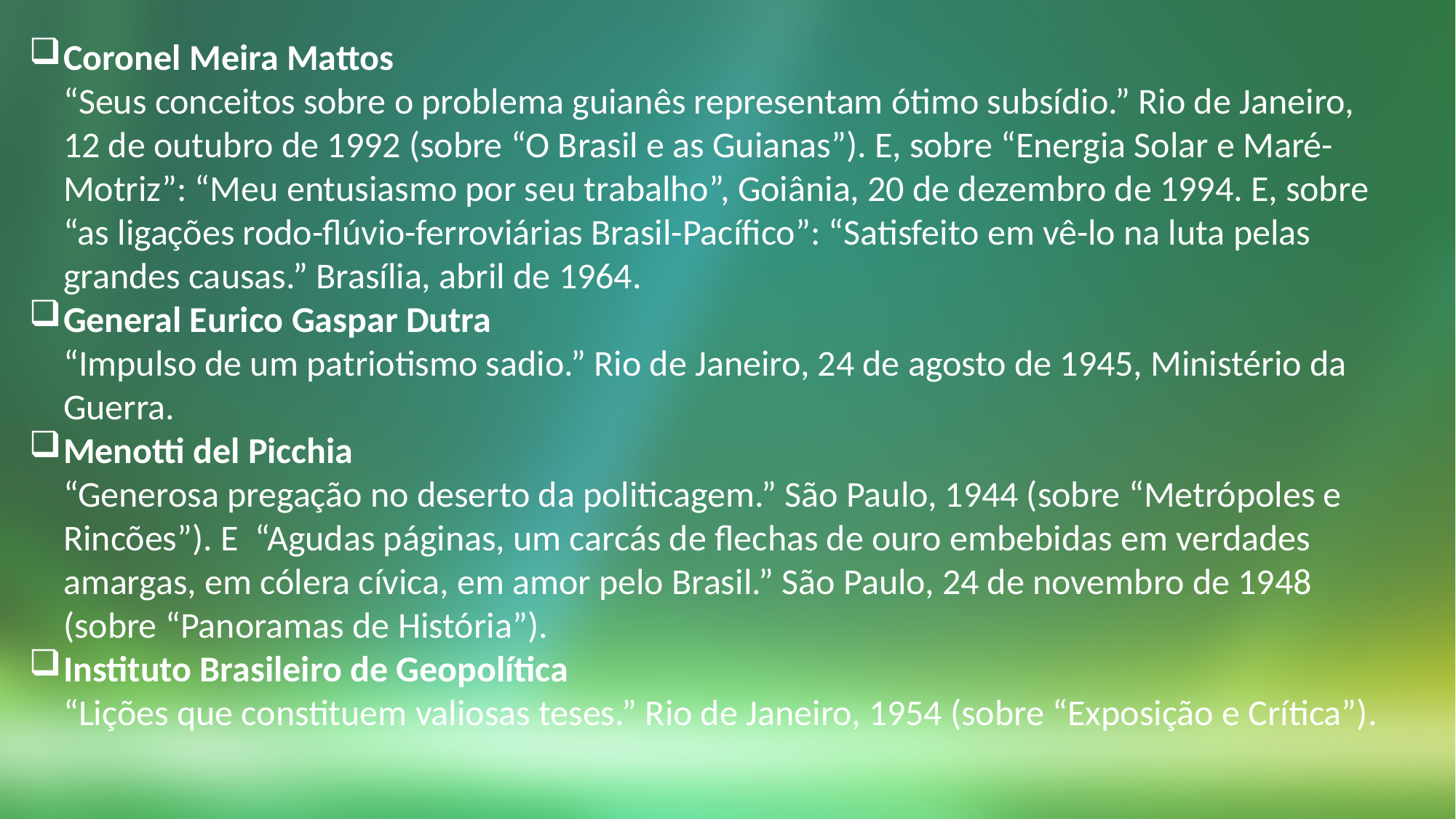

Coronel Meira Mattos
“Seus conceitos sobre o problema guianês representam ótimo subsídio.” Rio de Janeiro, 12 de outubro de 1992 (sobre “O Brasil e as Guianas”). E, sobre “Energia Solar e Maré-Motriz”: “Meu entusiasmo por seu trabalho”, Goiânia, 20 de dezembro de 1994. E, sobre “as ligações rodo-flúvio-ferroviárias Brasil-Pacífico”: “Satisfeito em vê-lo na luta pelas grandes causas.” Brasília, abril de 1964.
General Eurico Gaspar Dutra
“Impulso de um patriotismo sadio.” Rio de Janeiro, 24 de agosto de 1945, Ministério da Guerra.
Menotti del Picchia
“Generosa pregação no deserto da politicagem.” São Paulo, 1944 (sobre “Metrópoles e Rincões”). E  “Agudas páginas, um carcás de flechas de ouro embebidas em verdades amargas, em cólera cívica, em amor pelo Brasil.” São Paulo, 24 de novembro de 1948 (sobre “Panoramas de História”).
Instituto Brasileiro de Geopolítica
“Lições que constituem valiosas teses.” Rio de Janeiro, 1954 (sobre “Exposição e Crítica”).